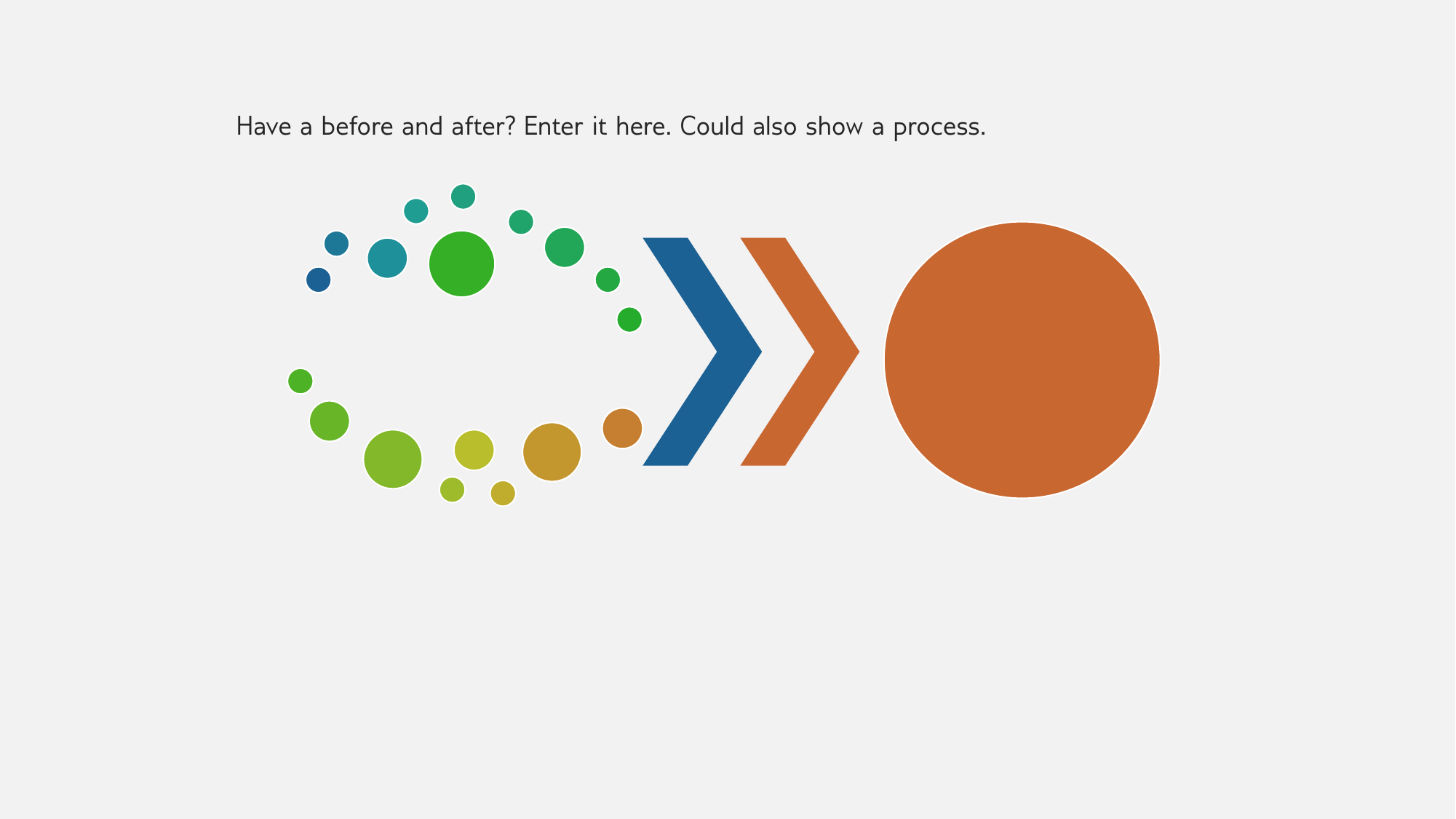

Have a before and after? Enter it here. Could also show a process.